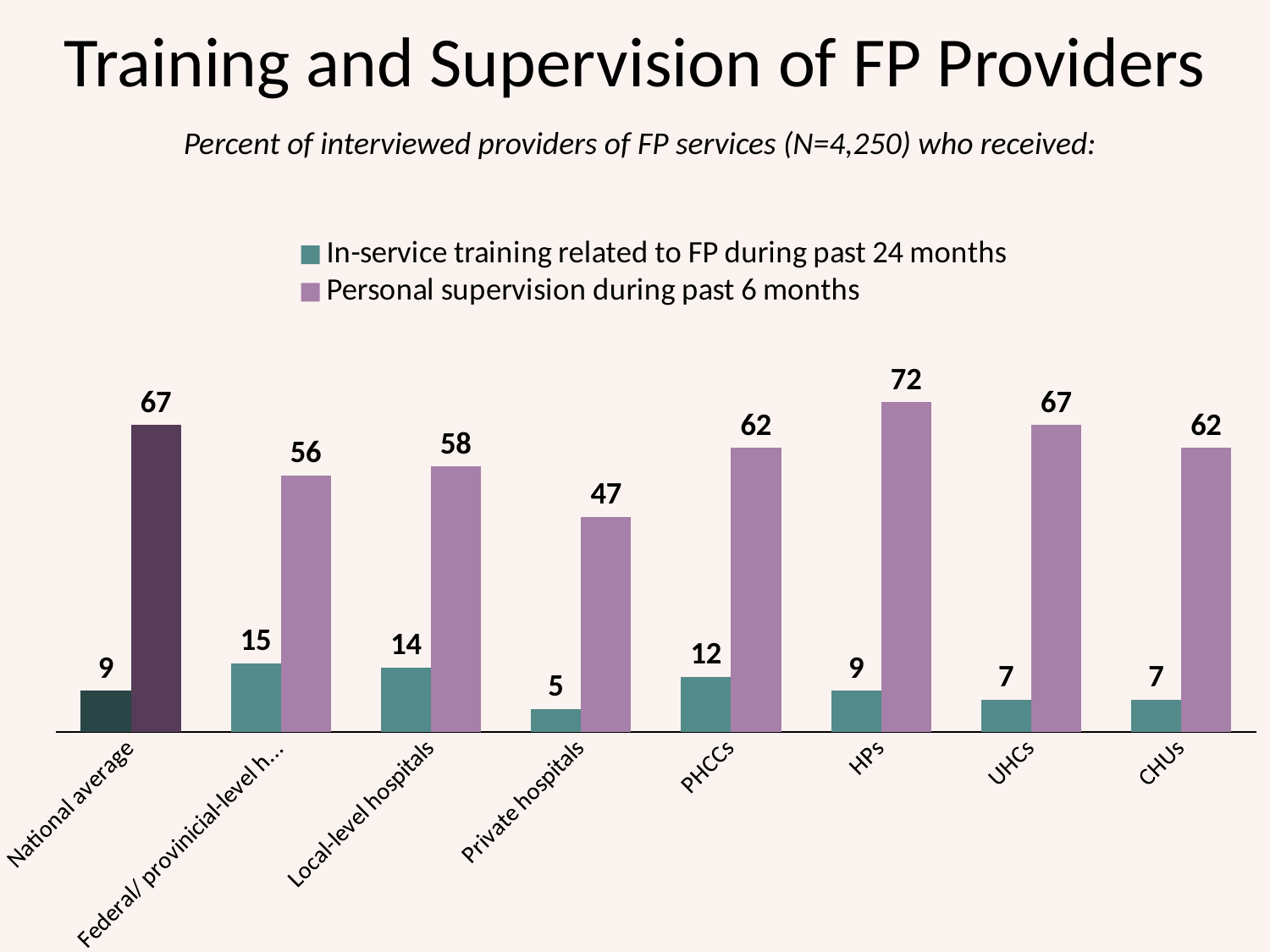

# Training and Supervision of FP Providers
Percent of interviewed providers of FP services (N=4,250) who received:

### Chart

| Category | In-service training related to FP during past 24 months | Personal supervision during past 6 months |
|---|---|---|
| National average | 9.0 | 67.0 |
| Federal/ provinicial-level hospitals | 15.0 | 56.0 |
| Local-level hospitals | 14.0 | 58.0 |
| Private hospitals | 5.0 | 47.0 |
| PHCCs | 12.0 | 62.0 |
| HPs | 9.0 | 72.0 |
| UHCs | 7.0 | 67.0 |
| CHUs | 7.0 | 62.0 |